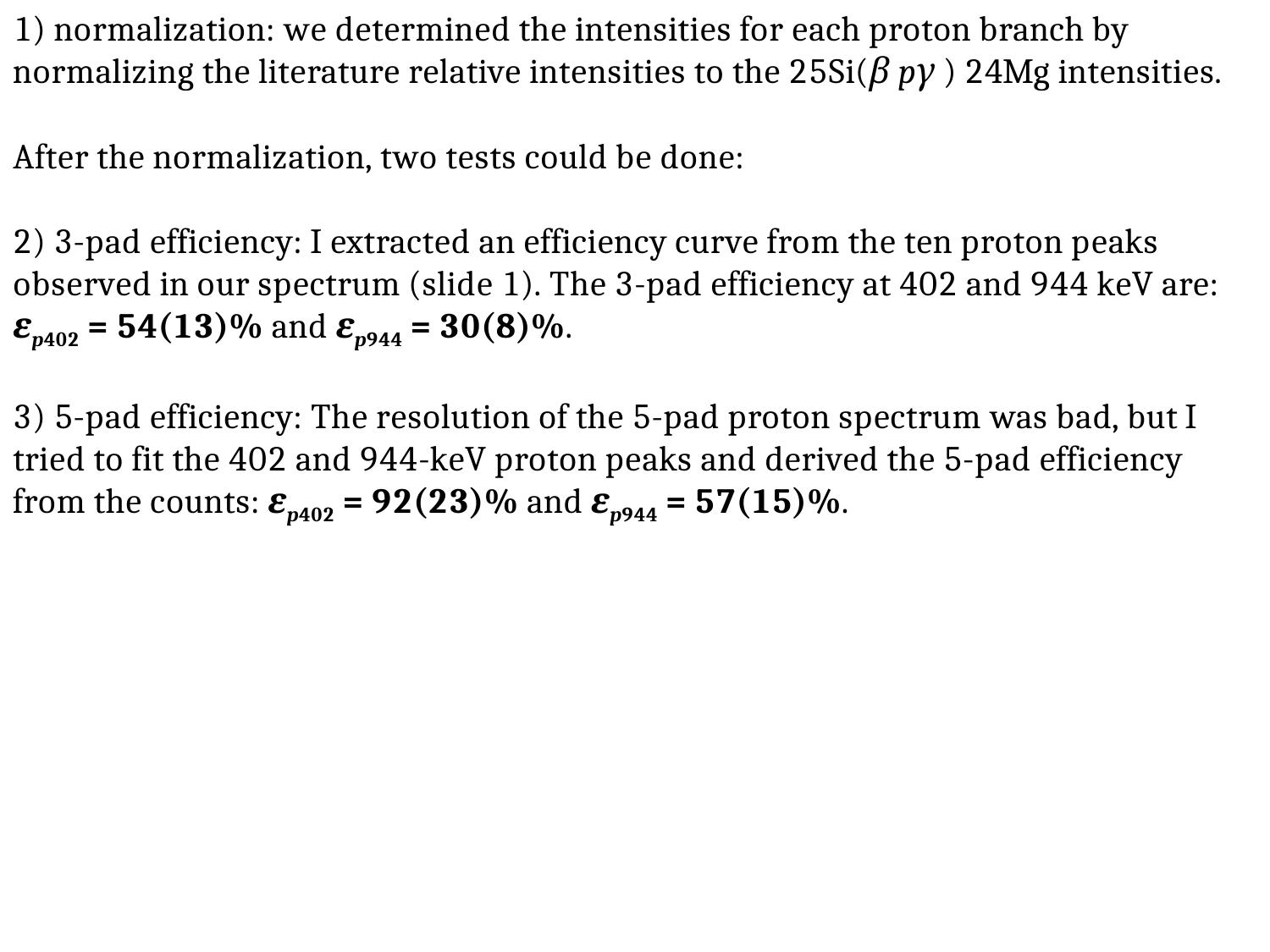

1) normalization: we determined the intensities for each proton branch by normalizing the literature relative intensities to the 25Si(β pγ ) 24Mg intensities.

After the normalization, two tests could be done:

2) 3-pad efficiency: I extracted an efficiency curve from the ten proton peaks observed in our spectrum (slide 1). The 3-pad efficiency at 402 and 944 keV are: εp402 = 54(13)% and εp944 = 30(8)%.

3) 5-pad efficiency: The resolution of the 5-pad proton spectrum was bad, but I tried to fit the 402 and 944-keV proton peaks and derived the 5-pad efficiency from the counts: εp402 = 92(23)% and εp944 = 57(15)%.